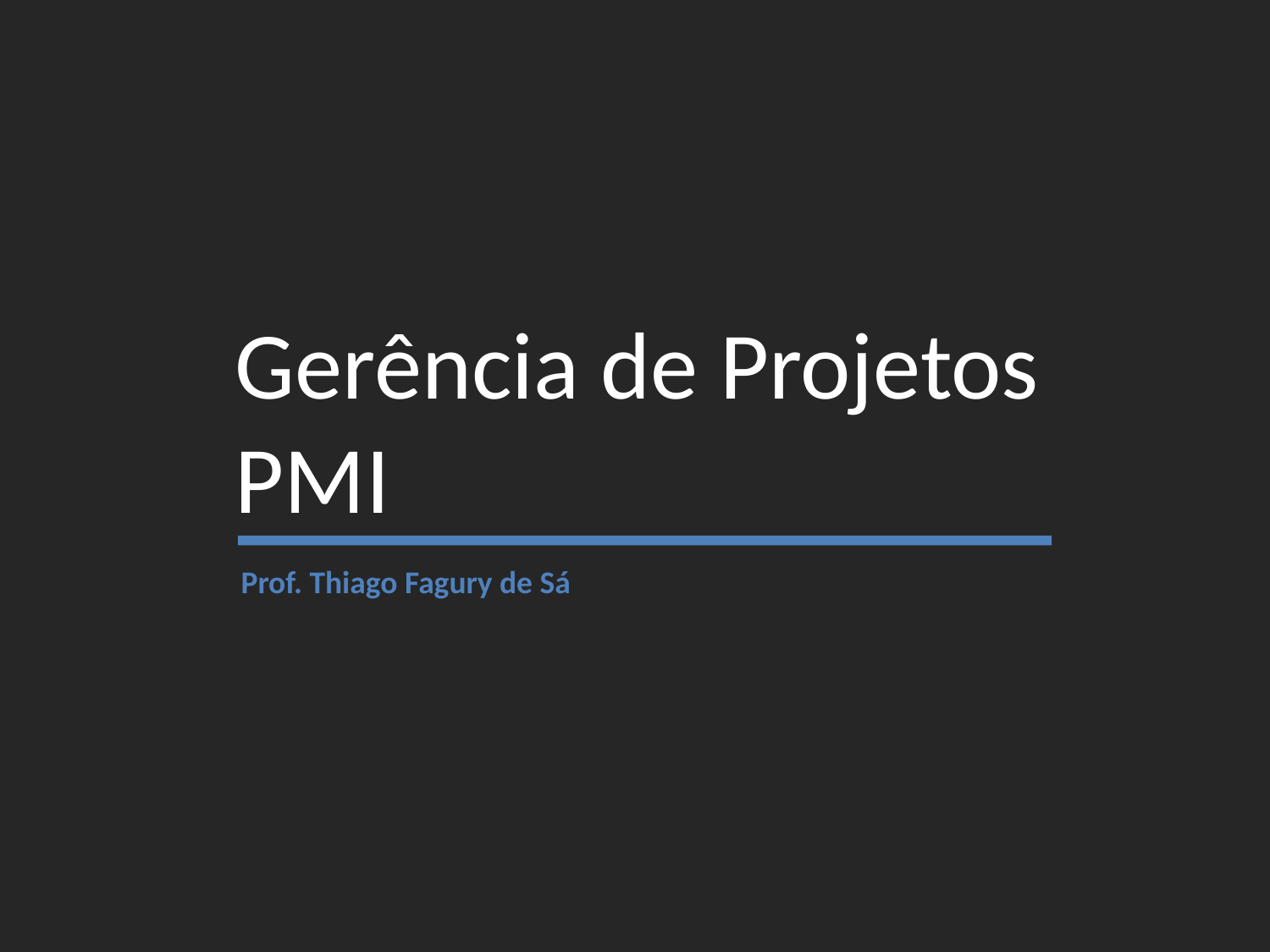

Gerência de Projetos
PMI

Prof. Thiago Fagury de Sá